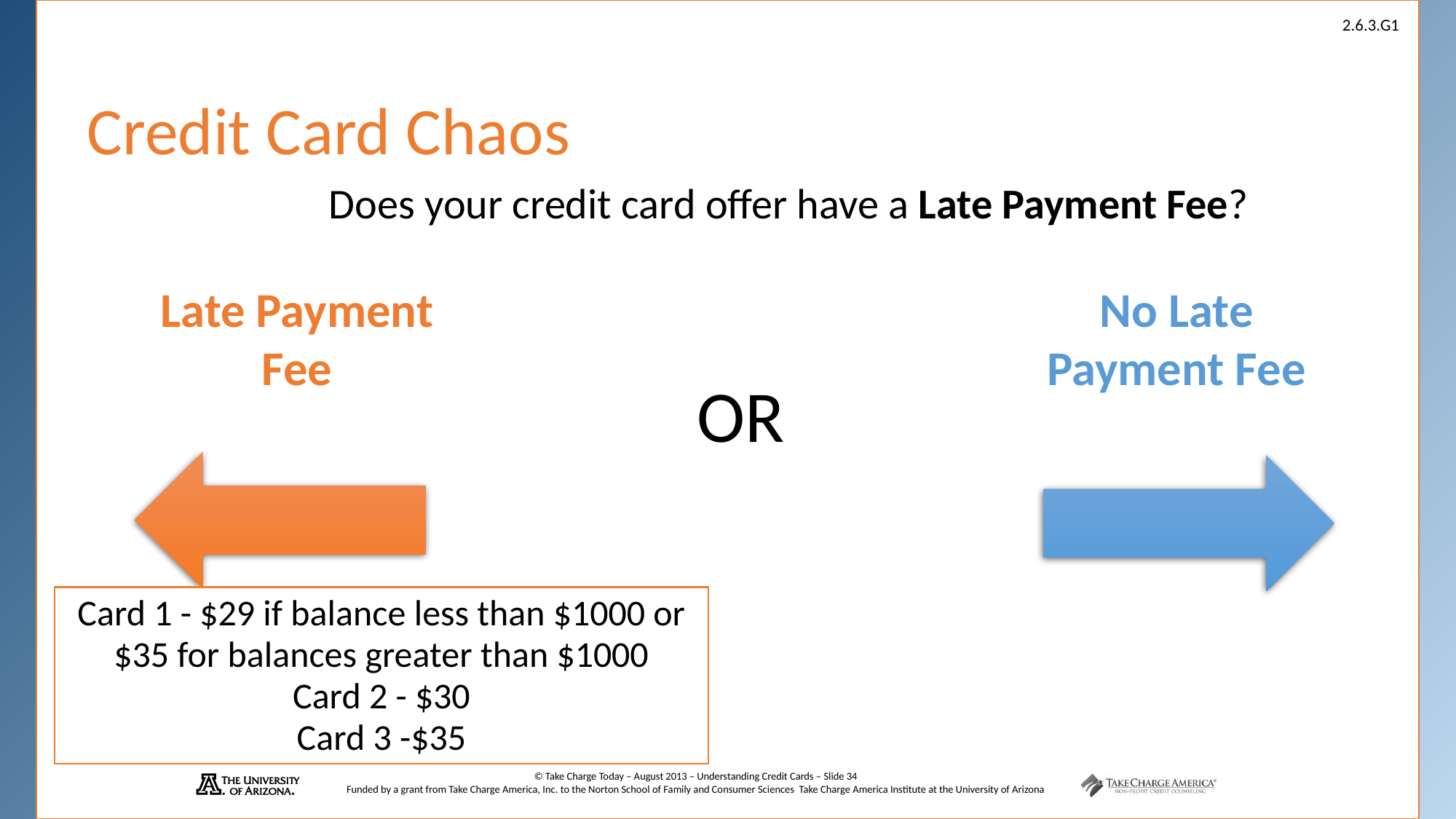

# Credit Card Chaos
Does your credit card offer have a Late Payment Fee?
Late Payment Fee
No Late Payment Fee
OR

Card 1 - $29 if balance less than $1000 or $35 for balances greater than $1000
Card 2 - $30
Card 3 -$35